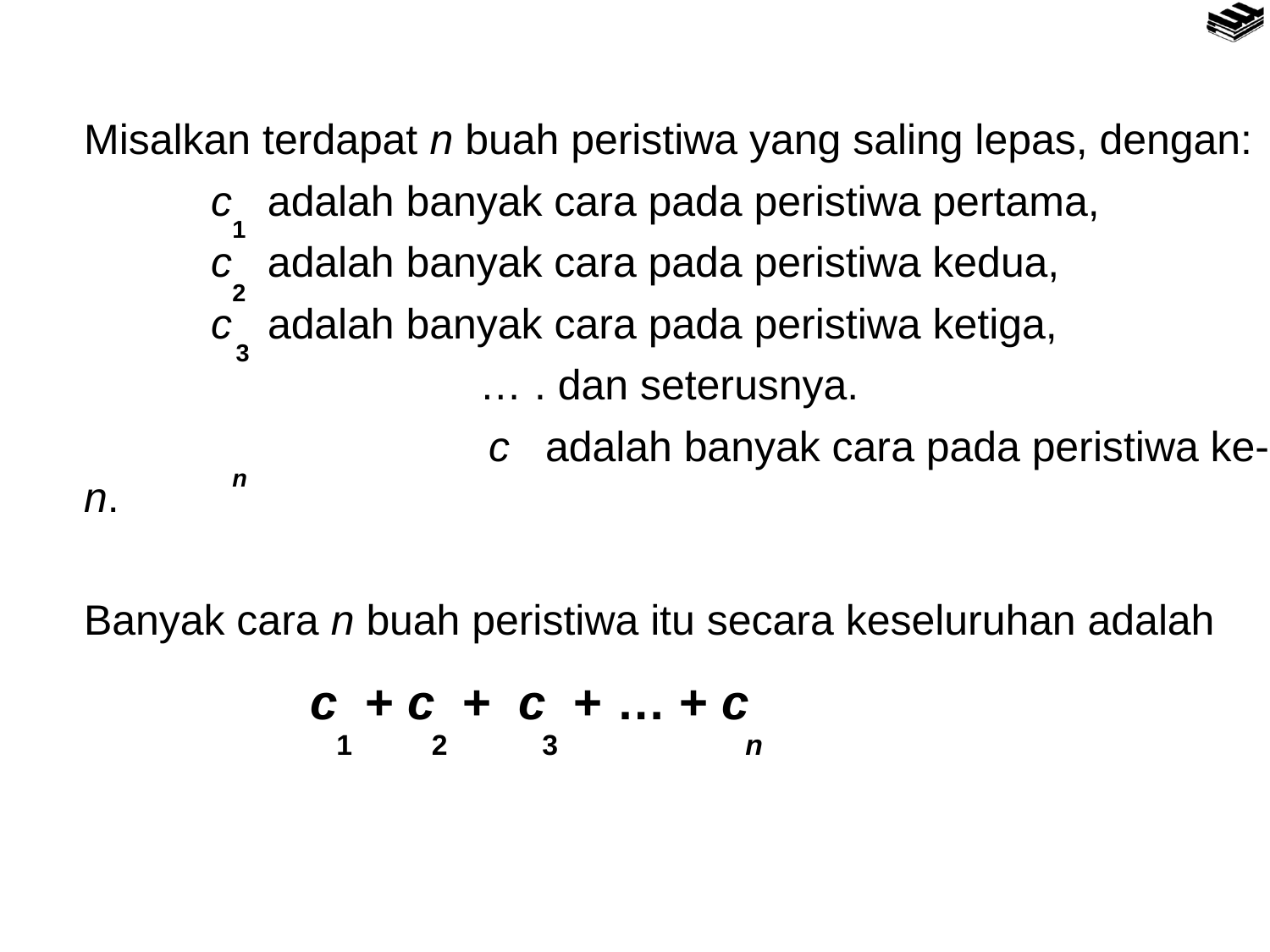

Misalkan terdapat n buah peristiwa yang saling lepas, dengan:
	c   adalah banyak cara pada peristiwa pertama,
	c   adalah banyak cara pada peristiwa kedua,
	c   adalah banyak cara pada peristiwa ketiga,
		            … . dan seterusnya.
			  c   adalah banyak cara pada peristiwa ke-n.

Banyak cara n buah peristiwa itu secara keseluruhan adalah
1
2
3
n
c  + c  +  c  + … + c
n
1
2
3